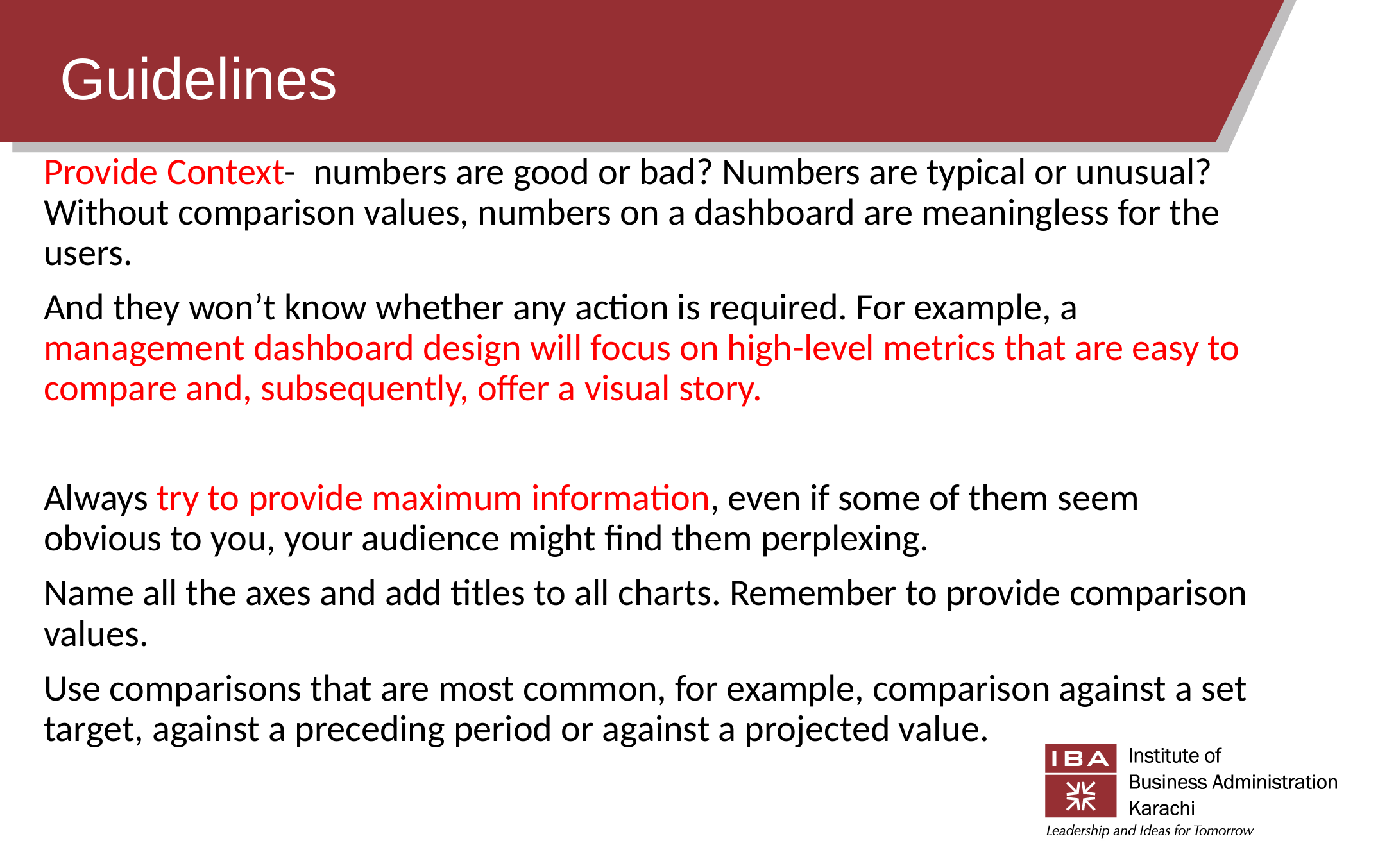

# Guidelines
Provide Context-  numbers are good or bad? Numbers are typical or unusual? Without comparison values, numbers on a dashboard are meaningless for the users.
And they won’t know whether any action is required. For example, a management dashboard design will focus on high-level metrics that are easy to compare and, subsequently, offer a visual story.

Always try to provide maximum information, even if some of them seem obvious to you, your audience might find them perplexing.
Name all the axes and add titles to all charts. Remember to provide comparison values.
Use comparisons that are most common, for example, comparison against a set target, against a preceding period or against a projected value.